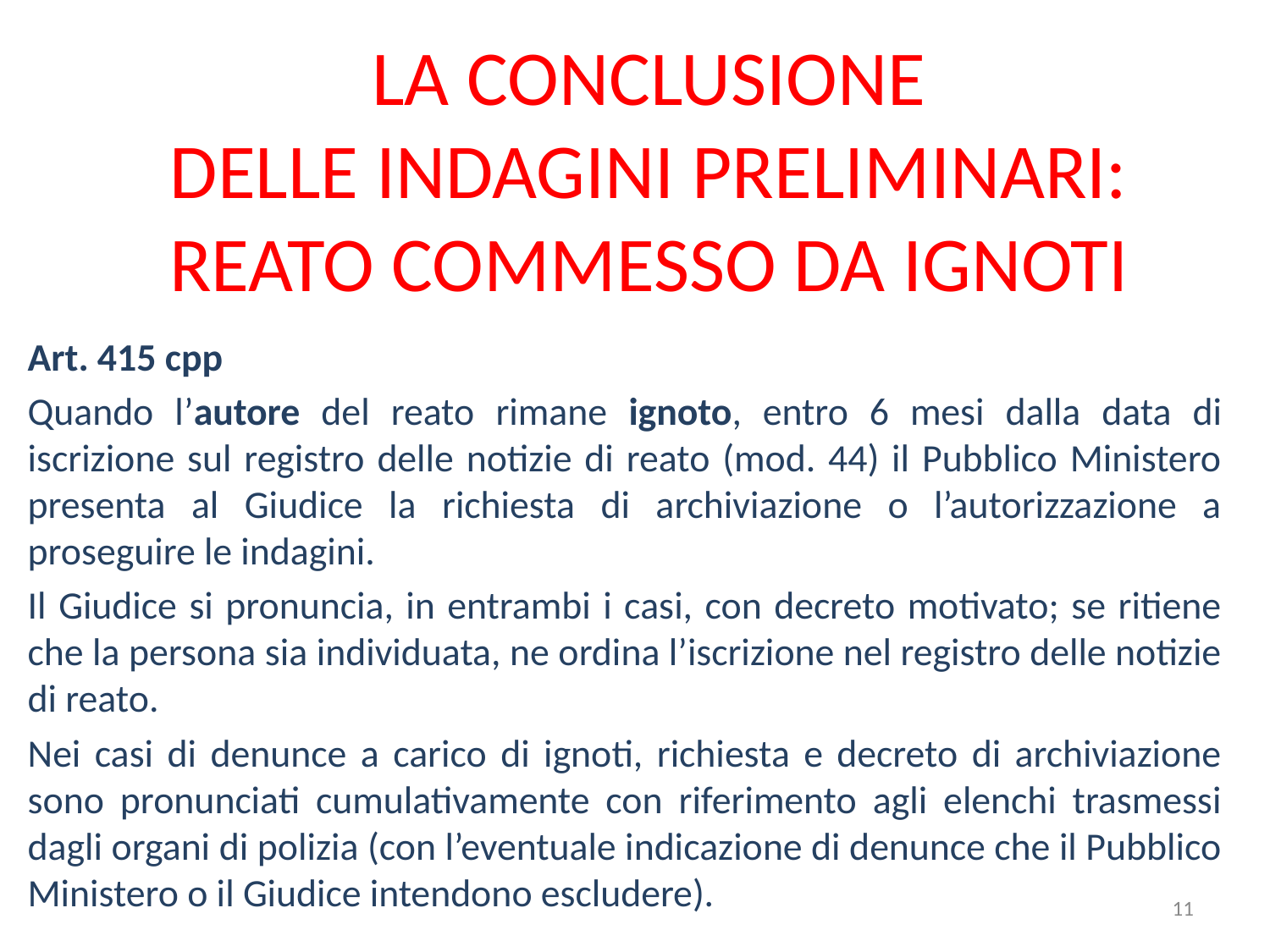

# LA CONCLUSIONE DELLE INDAGINI PRELIMINARI: REATO COMMESSO DA IGNOTI
Art. 415 cpp
Quando l’autore del reato rimane ignoto, entro 6 mesi dalla data di iscrizione sul registro delle notizie di reato (mod. 44) il Pubblico Ministero presenta al Giudice la richiesta di archiviazione o l’autorizzazione a proseguire le indagini.
Il Giudice si pronuncia, in entrambi i casi, con decreto motivato; se ritiene che la persona sia individuata, ne ordina l’iscrizione nel registro delle notizie di reato.
Nei casi di denunce a carico di ignoti, richiesta e decreto di archiviazione sono pronunciati cumulativamente con riferimento agli elenchi trasmessi dagli organi di polizia (con l’eventuale indicazione di denunce che il Pubblico Ministero o il Giudice intendono escludere).
11